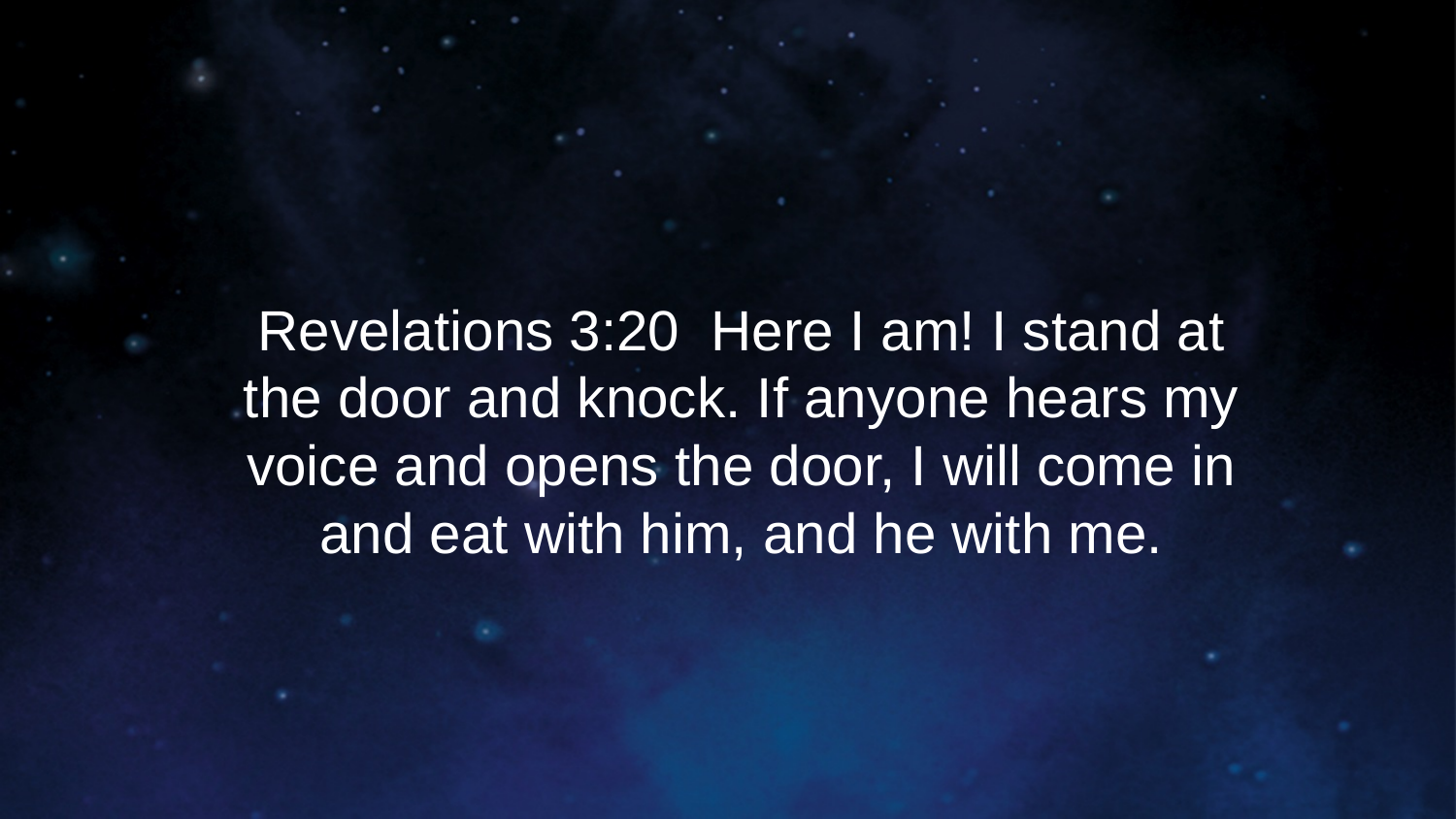

# Revelations 3:20  Here I am! I stand at the door and knock. If anyone hears my voice and opens the door, I will come in and eat with him, and he with me.